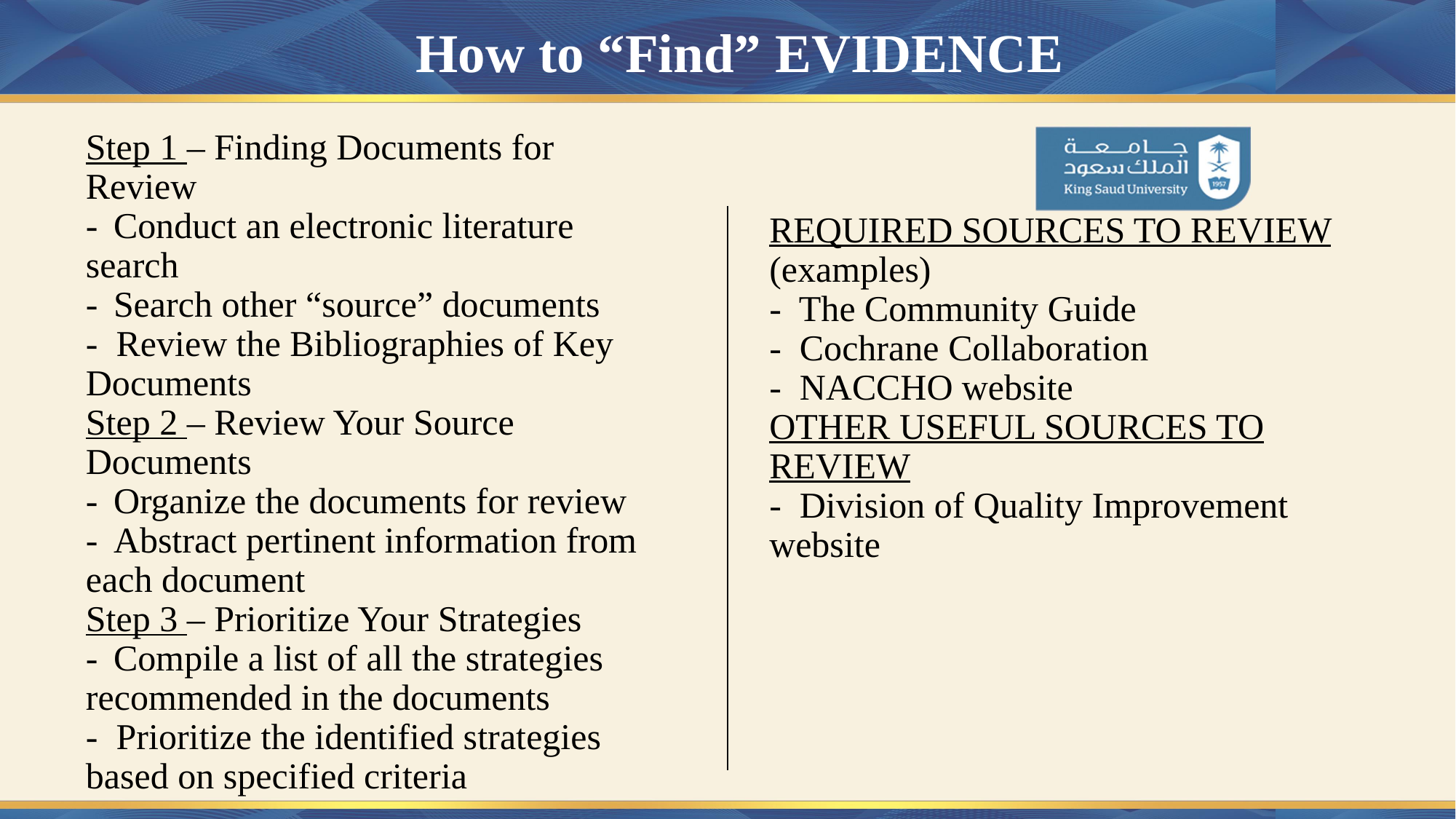

# How to “Find” EVIDENCE
Step 1 – Finding Documents for Review
-	Conduct an electronic literature search
-	Search other “source” documents
-  Review the Bibliographies of Key Documents
Step 2 – Review Your Source Documents
-	Organize the documents for review
-	Abstract pertinent information from each document
Step 3 – Prioritize Your Strategies
-	Compile a list of all the strategies recommended in the documents
-  Prioritize the identified strategies based on specified criteria
REQUIRED SOURCES TO REVIEW (examples)
-  The Community Guide
-  Cochrane Collaboration
-  NACCHO website
OTHER USEFUL SOURCES TO REVIEW
-  Division of Quality Improvement website